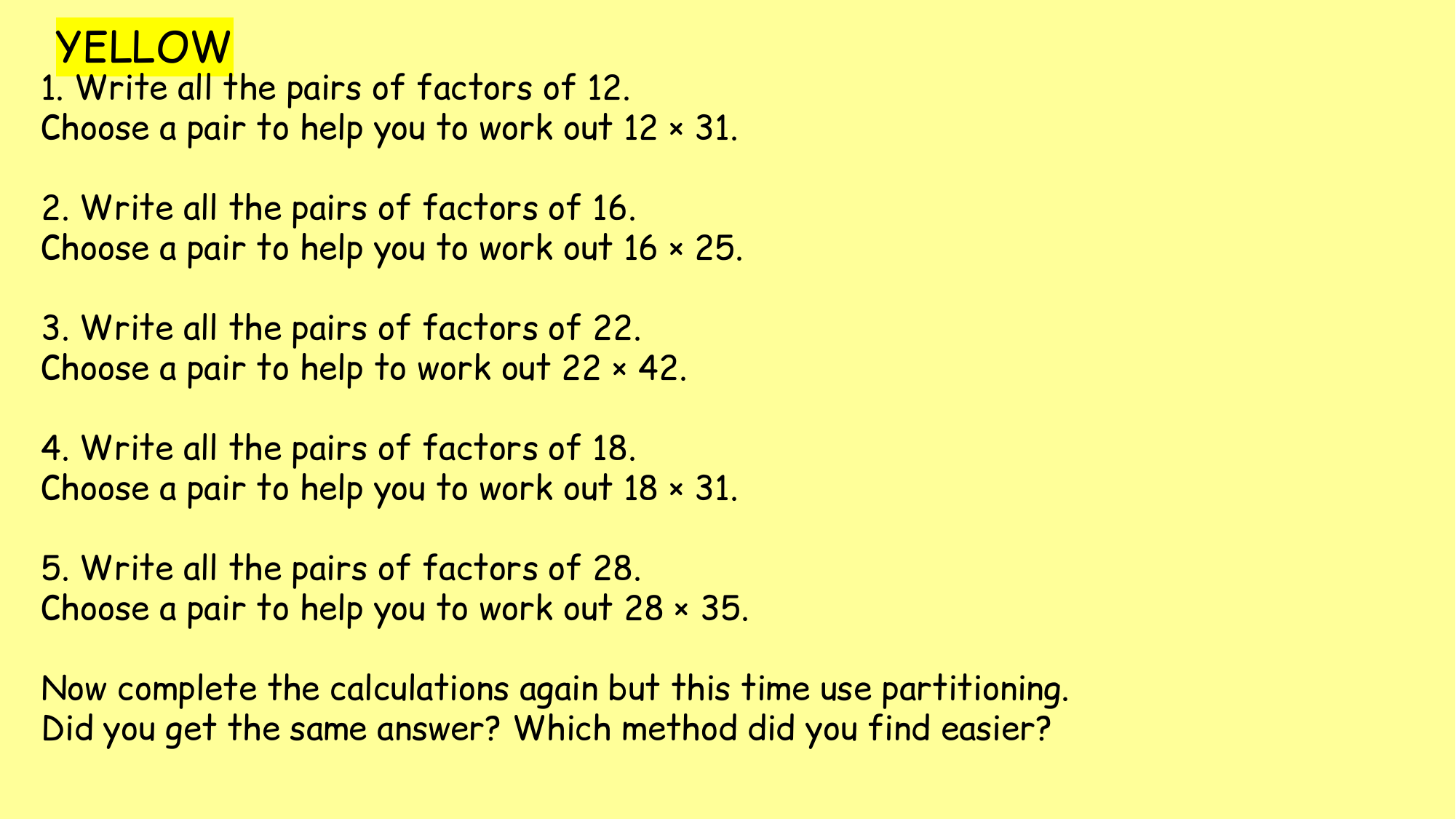

YELLOW
1. Write all the pairs of factors of 12.
Choose a pair to help you to work out 12 × 31.

2. Write all the pairs of factors of 16.
Choose a pair to help you to work out 16 × 25.

3. Write all the pairs of factors of 22.
Choose a pair to help to work out 22 × 42.

4. Write all the pairs of factors of 18.
Choose a pair to help you to work out 18 × 31.

5. Write all the pairs of factors of 28.
Choose a pair to help you to work out 28 × 35.

Now complete the calculations again but this time use partitioning. Did you get the same answer? Which method did you find easier?
|  |
| --- |